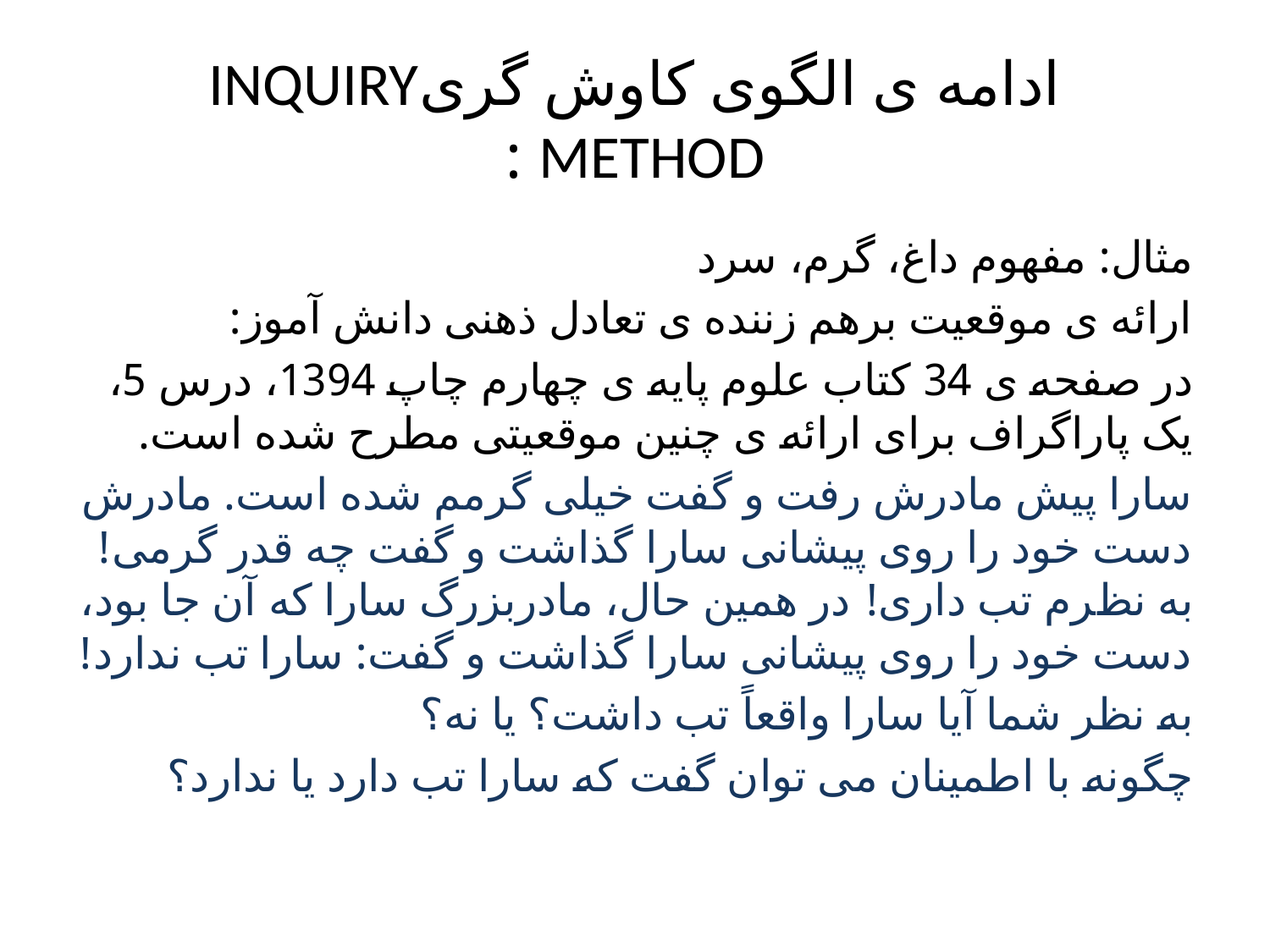

# ادامه ی الگوی کاوش گریINQUIRY METHOD :
مثال: مفهوم داغ، گرم، سرد
ارائه ی موقعیت برهم زننده ی تعادل ذهنی دانش آموز:
در صفحه ی 34 کتاب علوم پایه ی چهارم چاپ 1394، درس 5، یک پاراگراف برای ارائه ی چنین موقعیتی مطرح شده است.
سارا پیش مادرش رفت و گفت خیلی گرمم شده است. مادرش دست خود را روی پیشانی سارا گذاشت و گفت چه قدر گرمی! به نظرم تب داری! در همین حال، مادربزرگ سارا که آن جا بود، دست خود را روی پیشانی سارا گذاشت و گفت: سارا تب ندارد!
به نظر شما آیا سارا واقعاً تب داشت؟ یا نه؟
چگونه با اطمینان می توان گفت که سارا تب دارد یا ندارد؟